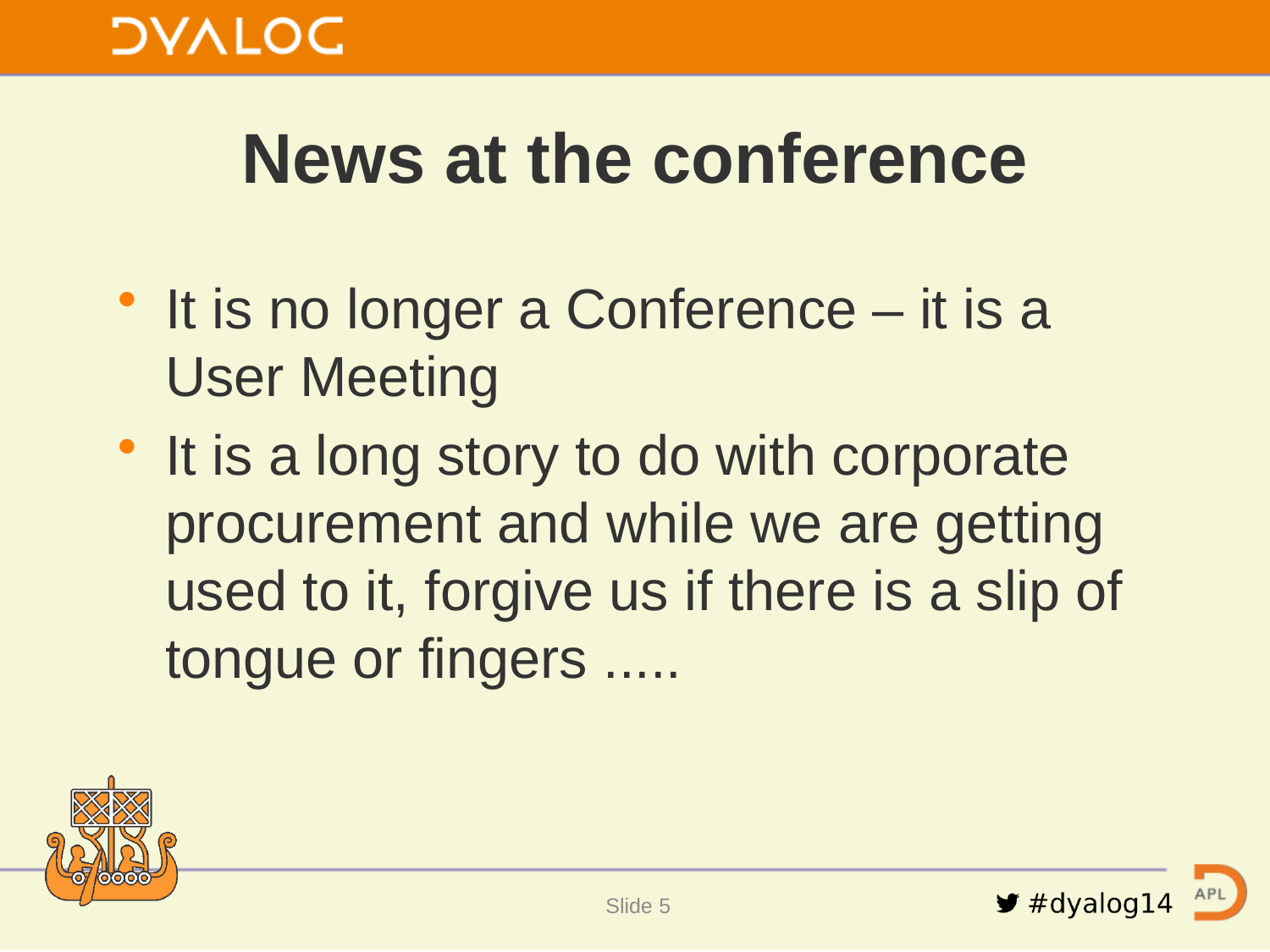

# News at the conference
It is no longer a Conference – it is a User Meeting
It is a long story to do with corporate procurement and while we are getting used to it, forgive us if there is a slip of tongue or fingers .....
Slide 5